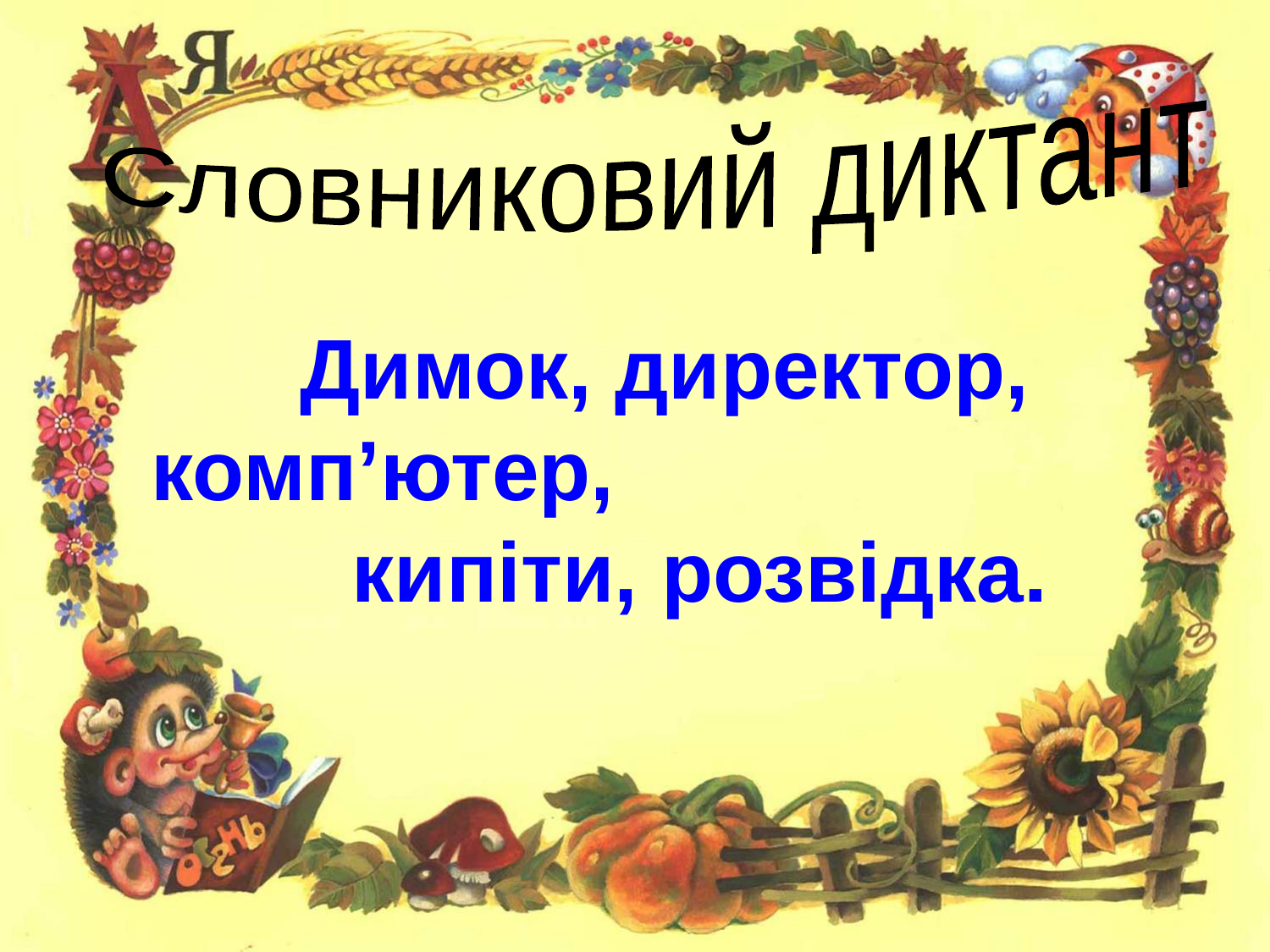

Словниковий диктант
Димок, директор, комп’ютер,                            кипіти, розвідка.